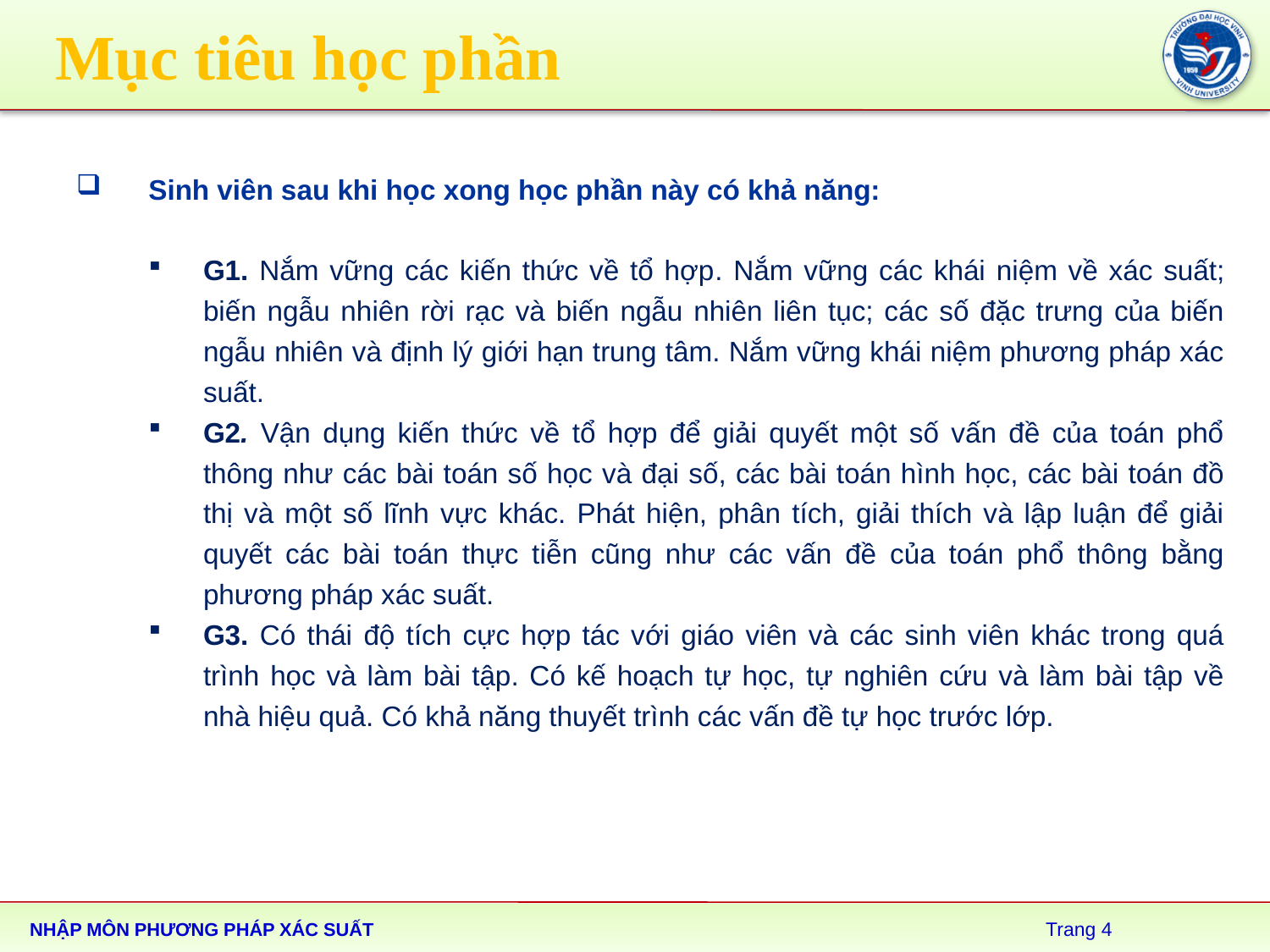

# Mục tiêu học phần
Sinh viên sau khi học xong học phần này có khả năng:

G1. Nắm vững các kiến thức về tổ hợp. Nắm vững các khái niệm về xác suất; biến ngẫu nhiên rời rạc và biến ngẫu nhiên liên tục; các số đặc trưng của biến ngẫu nhiên và định lý giới hạn trung tâm. Nắm vững khái niệm phương pháp xác suất.
G2. Vận dụng kiến thức về tổ hợp để giải quyết một số vấn đề của toán phổ thông như các bài toán số học và đại số, các bài toán hình học, các bài toán đồ thị và một số lĩnh vực khác. Phát hiện, phân tích, giải thích và lập luận để giải quyết các bài toán thực tiễn cũng như các vấn đề của toán phổ thông bằng phương pháp xác suất.
G3. Có thái độ tích cực hợp tác với giáo viên và các sinh viên khác trong quá trình học và làm bài tập. Có kế hoạch tự học, tự nghiên cứu và làm bài tập về nhà hiệu quả. Có khả năng thuyết trình các vấn đề tự học trước lớp.